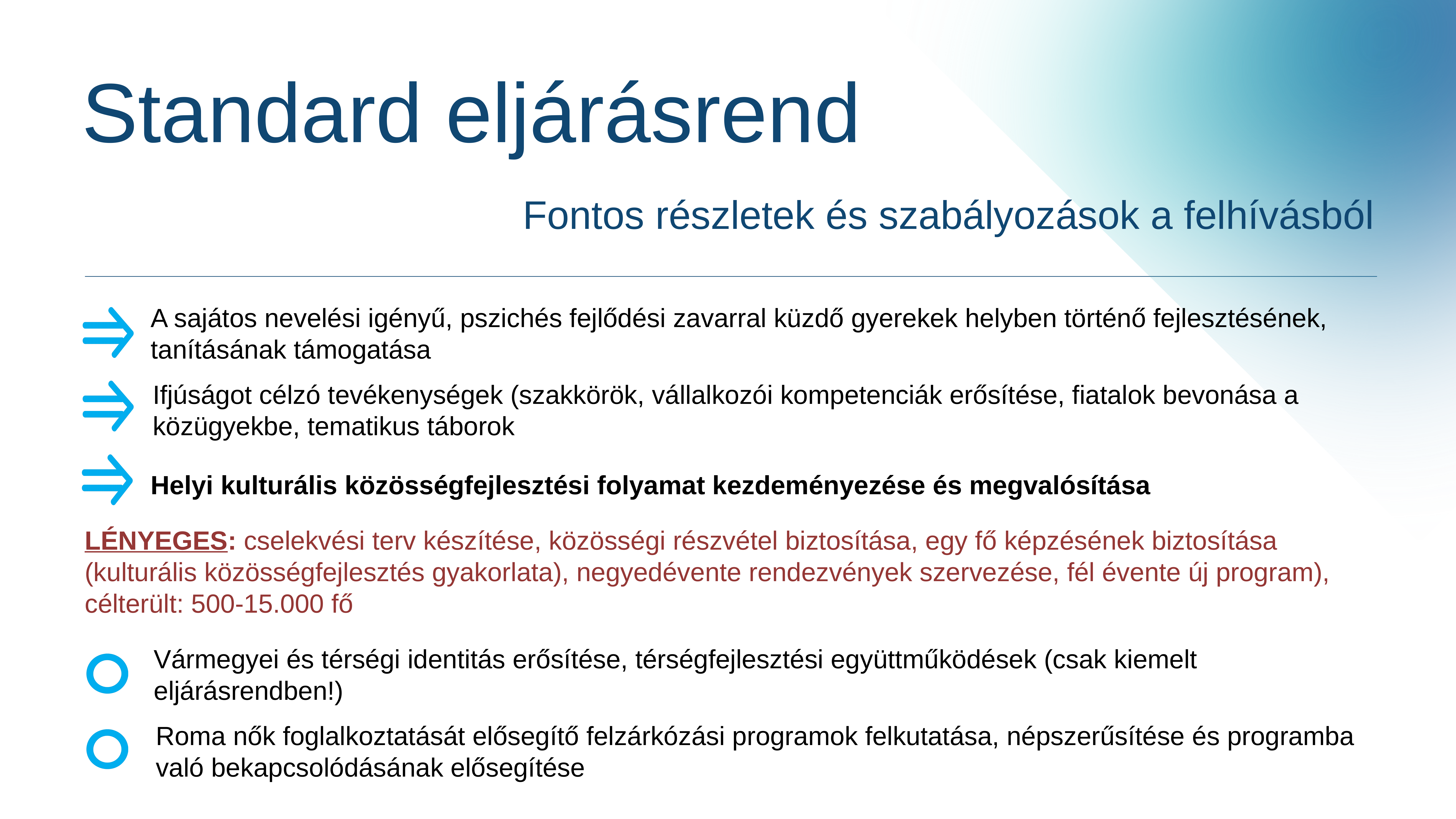

Standard eljárásrend
Fontos részletek és szabályozások a felhívásból

A sajátos nevelési igényű, pszichés fejlődési zavarral küzdő gyerekek helyben történő fejlesztésének, tanításának támogatása

Ifjúságot célzó tevékenységek (szakkörök, vállalkozói kompetenciák erősítése, fiatalok bevonása a közügyekbe, tematikus táborok

Helyi kulturális közösségfejlesztési folyamat kezdeményezése és megvalósítása
LÉNYEGES: cselekvési terv készítése, közösségi részvétel biztosítása, egy fő képzésének biztosítása (kulturális közösségfejlesztés gyakorlata), negyedévente rendezvények szervezése, fél évente új program), célterült: 500-15.000 fő
Vármegyei és térségi identitás erősítése, térségfejlesztési együttműködések (csak kiemelt eljárásrendben!)

Roma nők foglalkoztatását elősegítő felzárkózási programok felkutatása, népszerűsítése és programba való bekapcsolódásának elősegítése